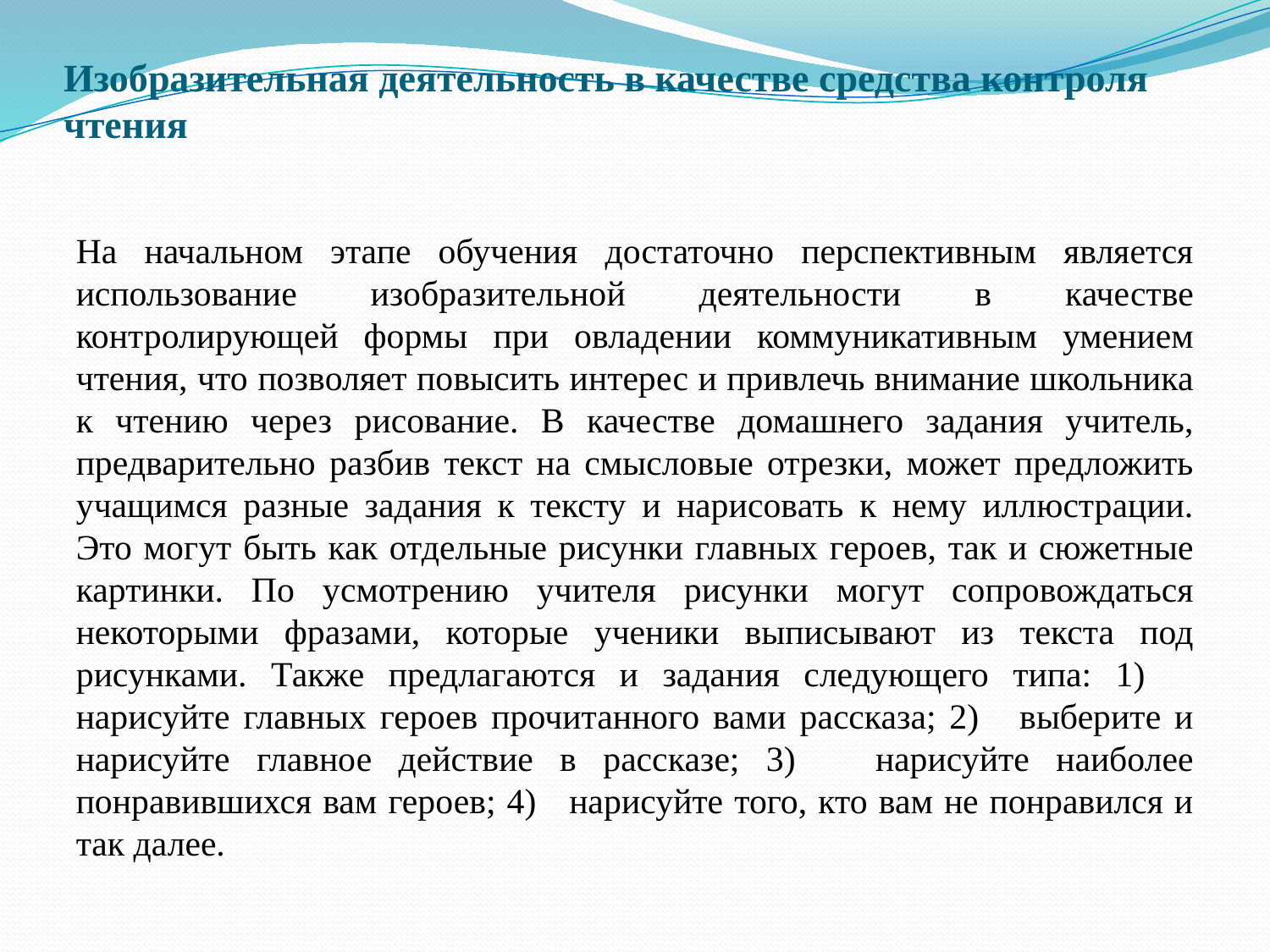

# Изобразительная деятельность в качестве средства контроля чтения
На начальном этапе обучения достаточно перспективным является использование изобразительной деятельности в качестве контролирующей формы при овладении коммуникативным умением чтения, что позволяет повысить интерес и привлечь внимание школьника к чтению через рисование. В качестве домашнего задания учитель, предварительно разбив текст на смысловые отрезки, может предложить учащимся разные задания к тексту и нарисовать к нему иллюстрации. Это могут быть как отдельные рисунки главных героев, так и сюжетные картинки. По усмотрению учителя рисунки могут сопровождаться некоторыми фразами, которые ученики выписывают из текста под рисунками. Также предлагаются и задания следующего типа: 1)   нарисуйте главных героев прочитанного вами рассказа; 2)   выберите и нарисуйте главное действие в рассказе; 3)   нарисуйте наиболее понравившихся вам героев; 4)   нарисуйте того, кто вам не понравился и так далее.